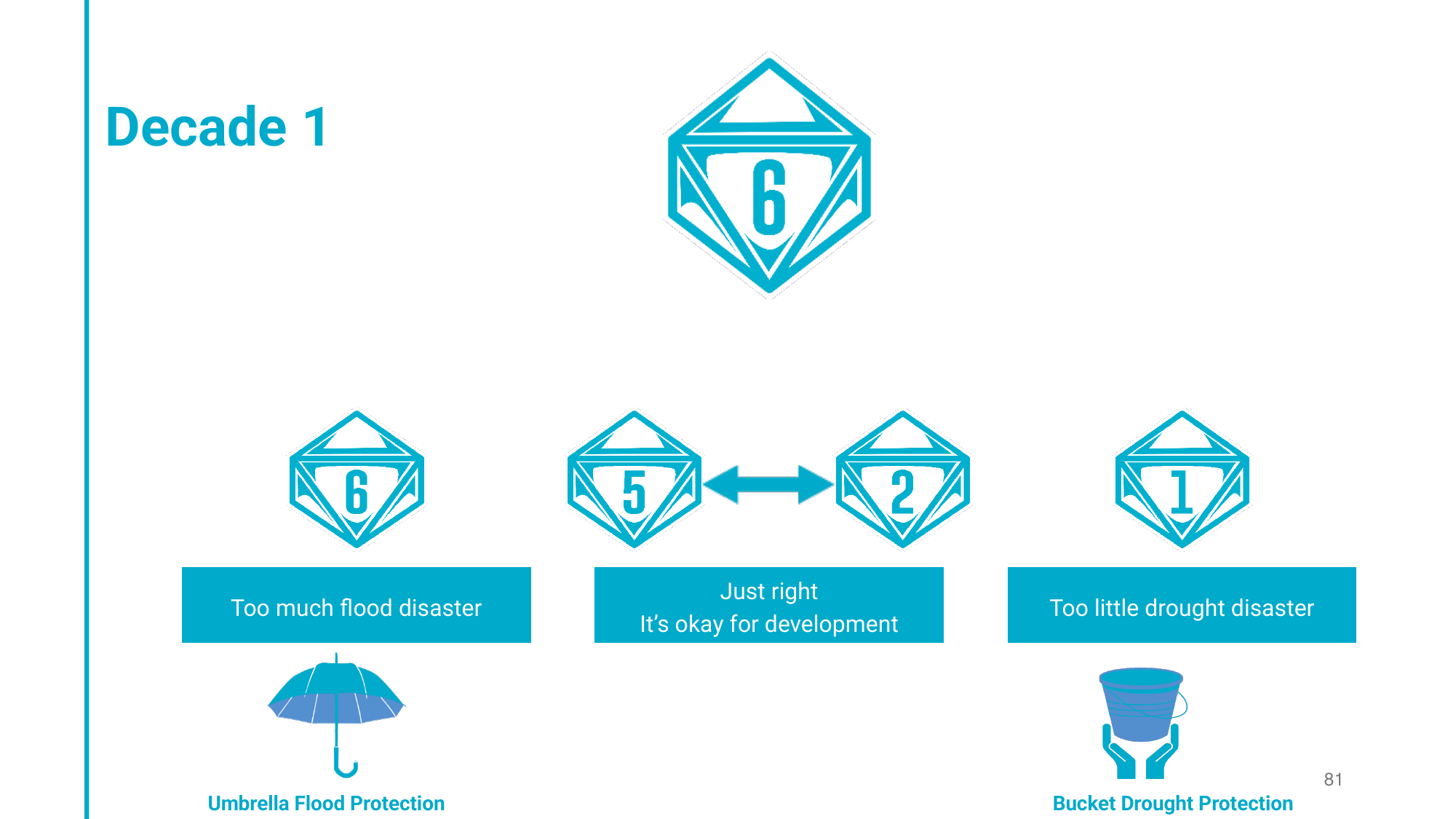

Decade 1

Too much flood disaster

Just right
It’s okay for development

Too little drought disaster

81
Umbrella Flood Protection
Bucket Drought Protection

Bucket Drought Protection